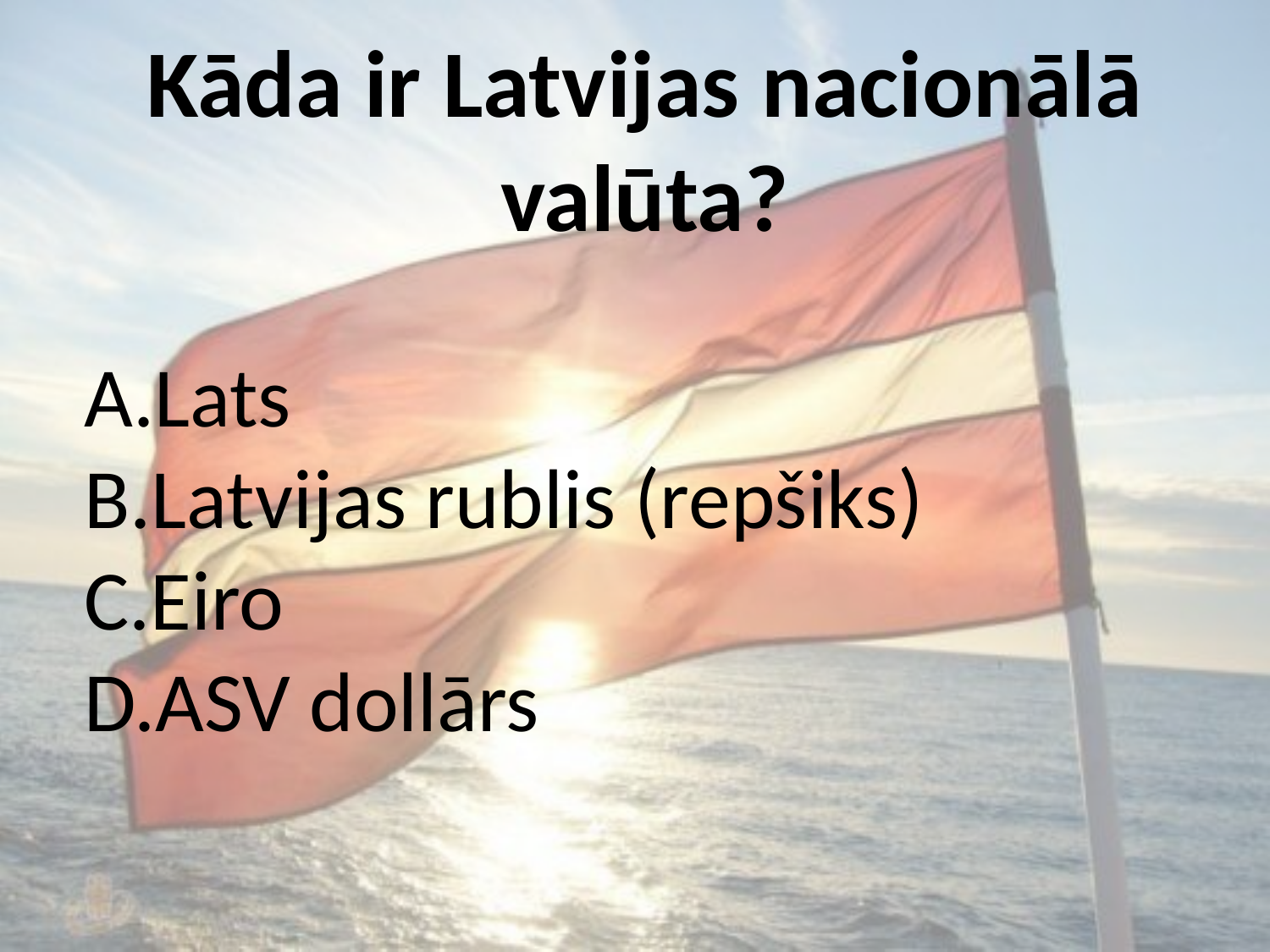

Kāda ir Latvijas nacionālā valūta?
Lats
Latvijas rublis (repšiks)
Eiro
ASV dollārs